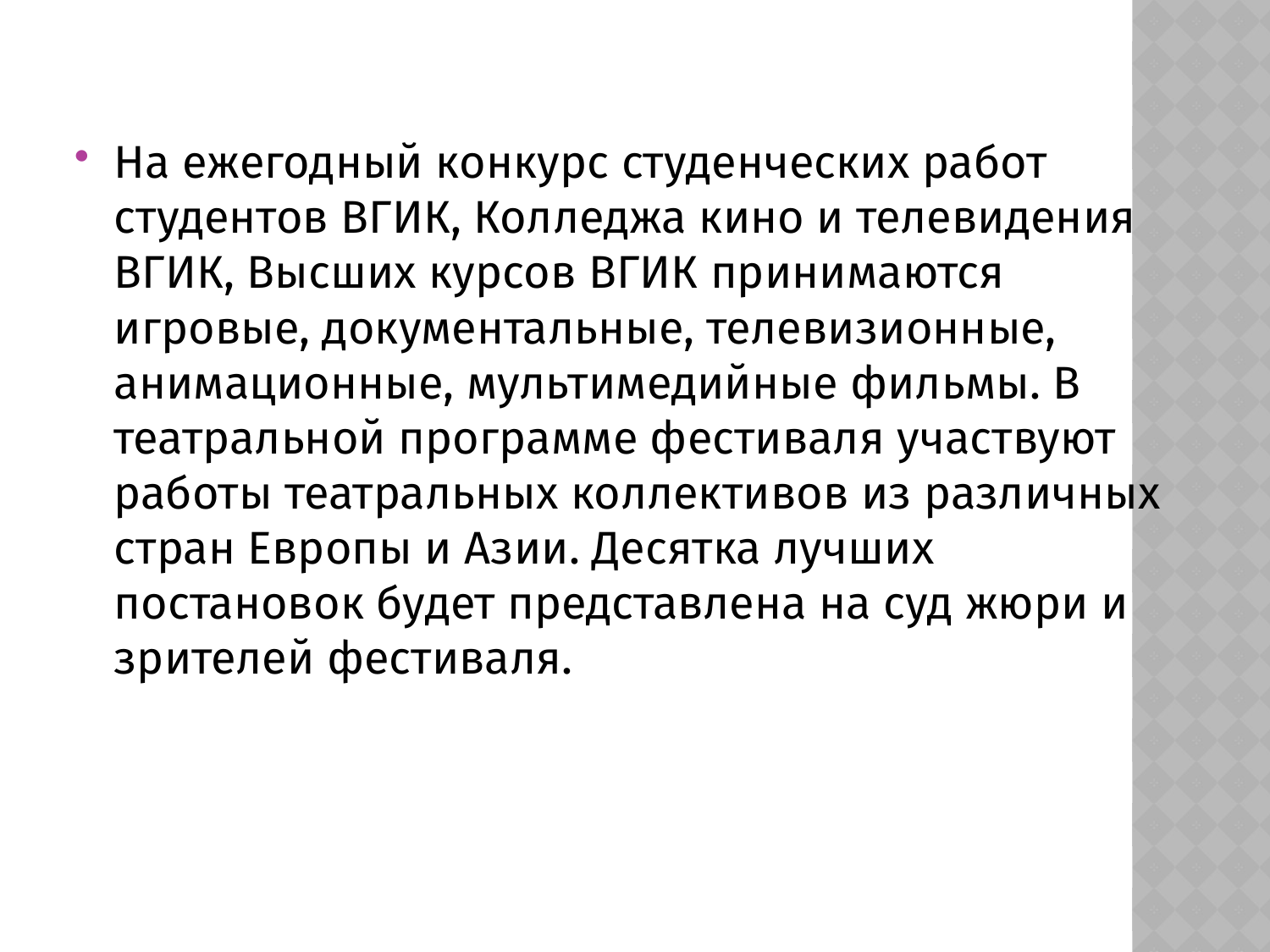

#
На ежегодный конкурс студенческих работ студентов ВГИК, Колледжа кино и телевидения ВГИК, Высших курсов ВГИК принимаются игровые, документальные, телевизионные, анимационные, мультимедийные фильмы. В театральной программе фестиваля участвуют работы театральных коллективов из различных стран Европы и Азии. Десятка лучших постановок будет представлена на суд жюри и зрителей фестиваля.